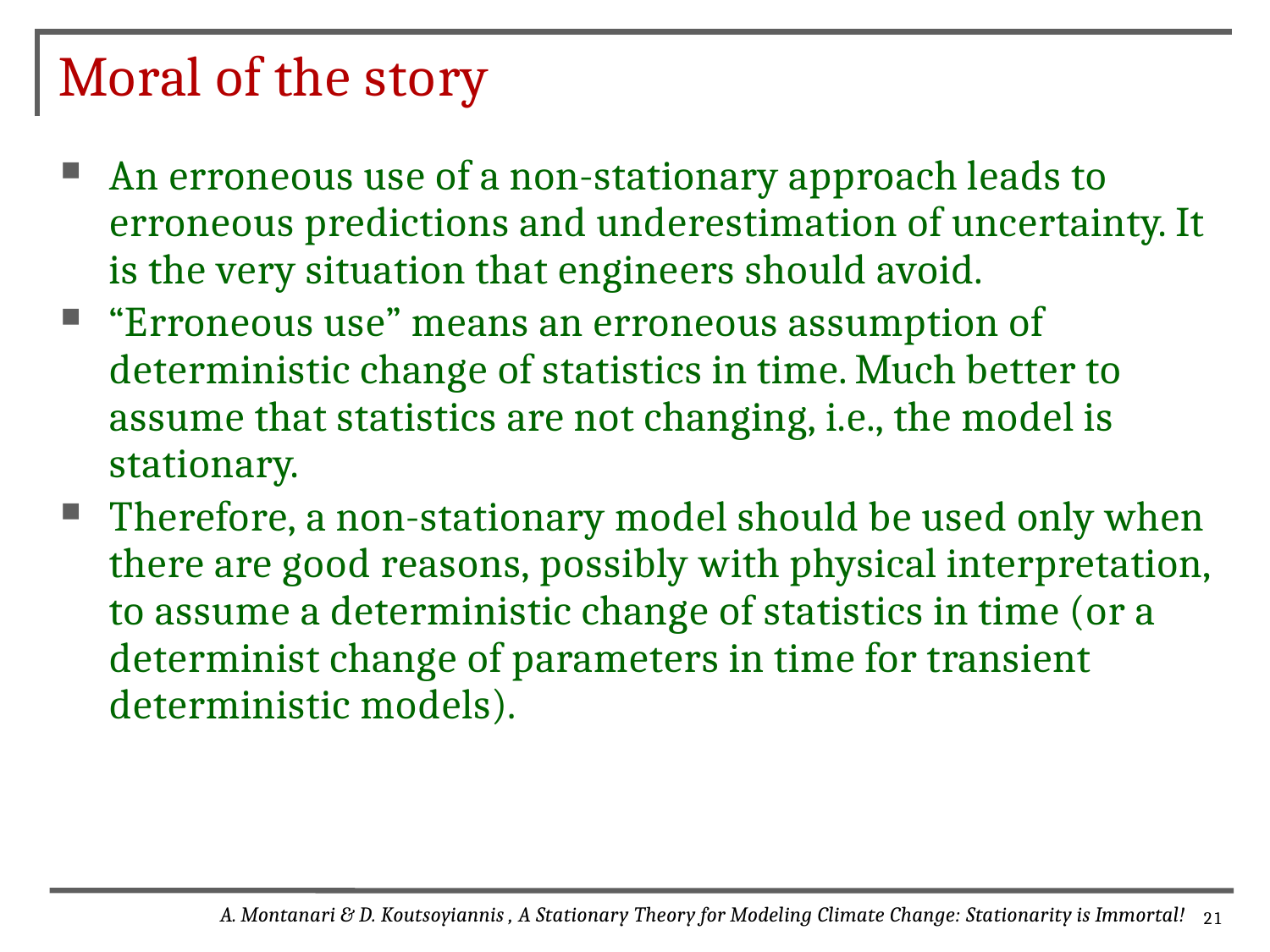

# Moral of the story
An erroneous use of a non-stationary approach leads to erroneous predictions and underestimation of uncertainty. It is the very situation that engineers should avoid.
“Erroneous use” means an erroneous assumption of deterministic change of statistics in time. Much better to assume that statistics are not changing, i.e., the model is stationary.
Therefore, a non-stationary model should be used only when there are good reasons, possibly with physical interpretation, to assume a deterministic change of statistics in time (or a determinist change of parameters in time for transient deterministic models).

A. Montanari & D. Koutsoyiannis , A Stationary Theory for Modeling Climate Change: Stationarity is Immortal!
21